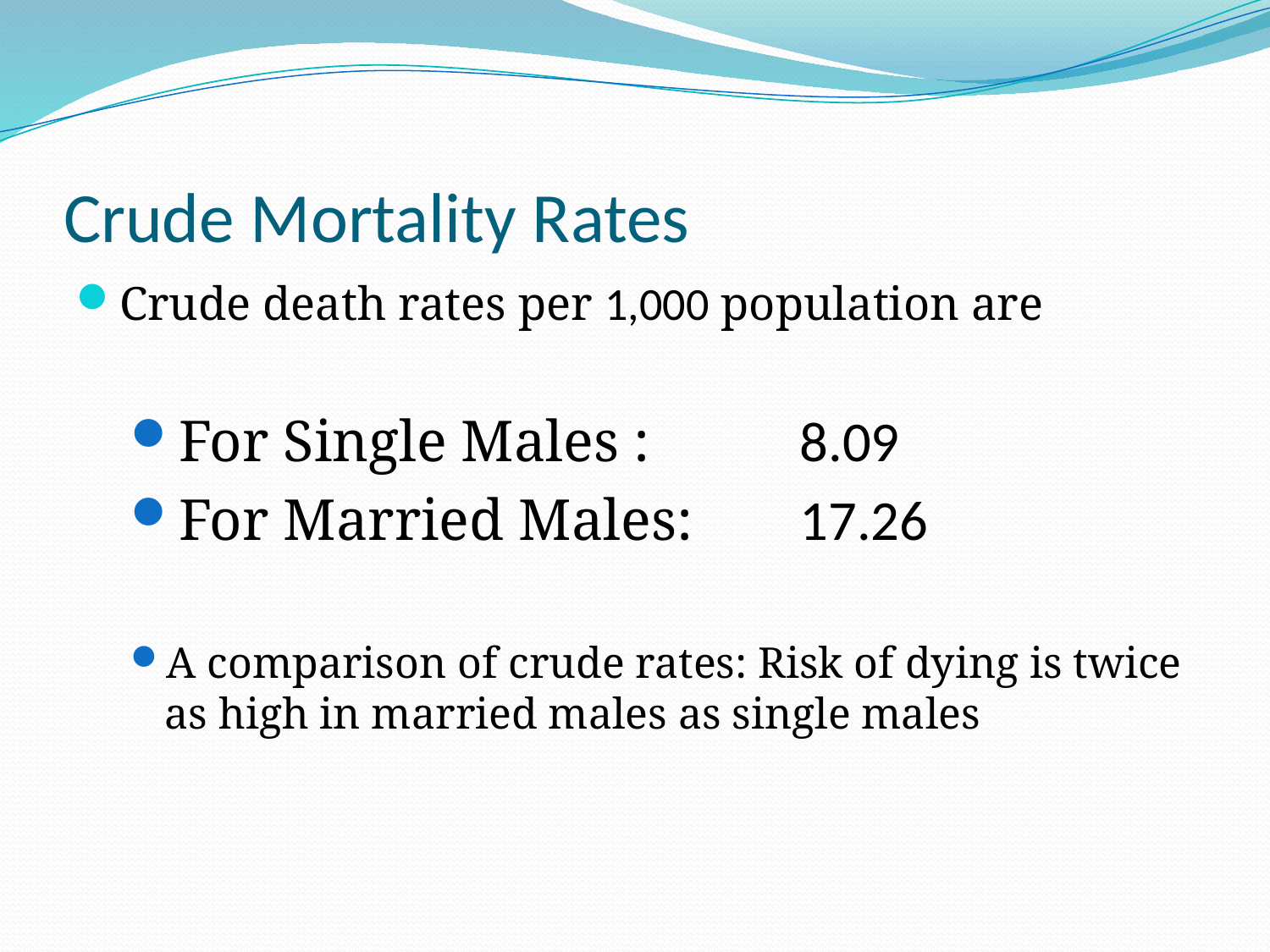

# Crude Mortality Rates
Crude death rates per 1,000 population are

For Single Males :  	8.09
For Married Males:	17.26

A comparison of crude rates: Risk of dying is twice as high in married males as single males